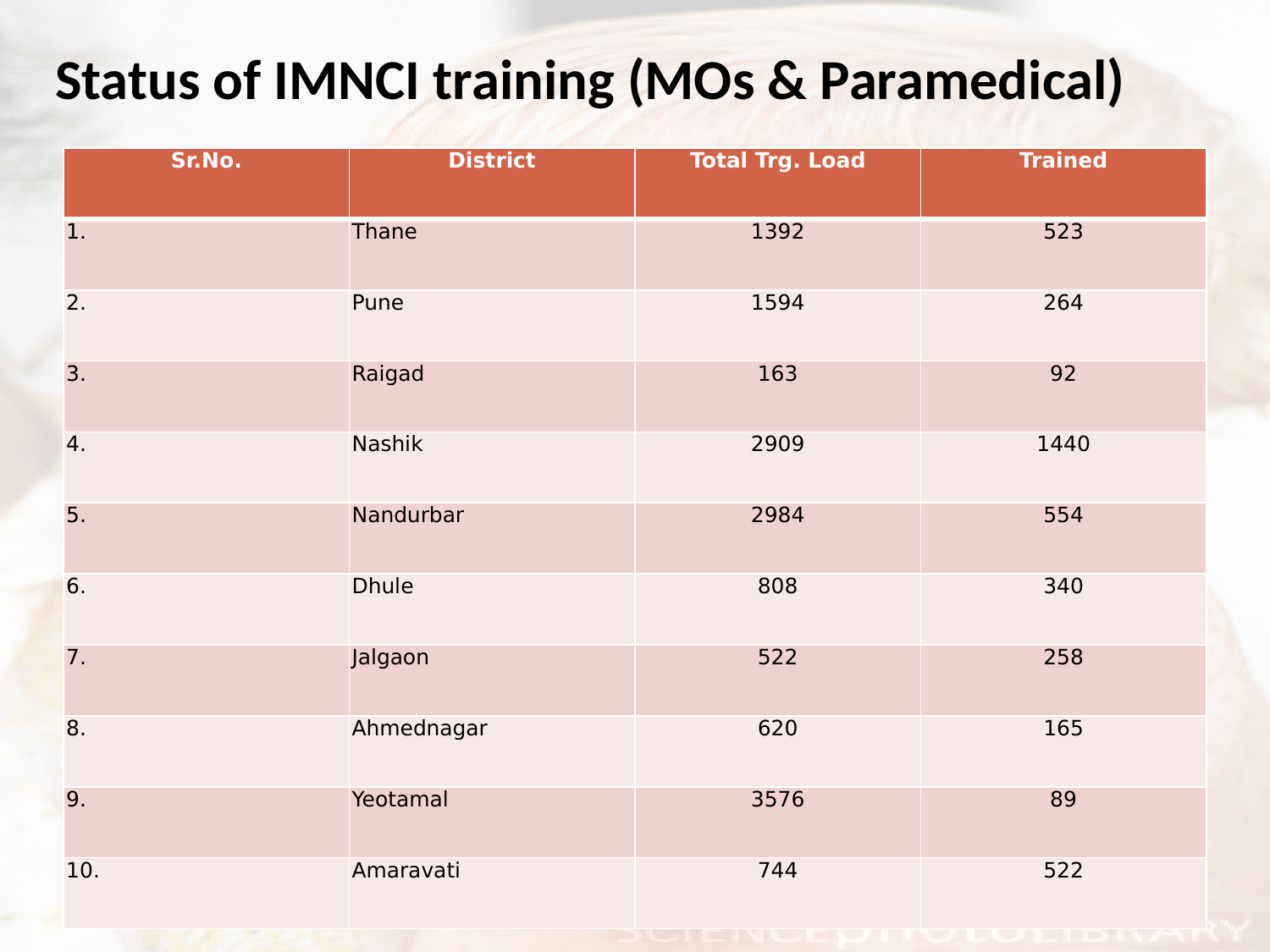

# Status of IMNCI training (MOs & Paramedical)
| Sr.No. | District | Total Trg. Load | Trained |
| --- | --- | --- | --- |
| 1. | Thane | 1392 | 523 |
| 2. | Pune | 1594 | 264 |
| 3. | Raigad | 163 | 92 |
| 4. | Nashik | 2909 | 1440 |
| 5. | Nandurbar | 2984 | 554 |
| 6. | Dhule | 808 | 340 |
| 7. | Jalgaon | 522 | 258 |
| 8. | Ahmednagar | 620 | 165 |
| 9. | Yeotamal | 3576 | 89 |
| 10. | Amaravati | 744 | 522 |